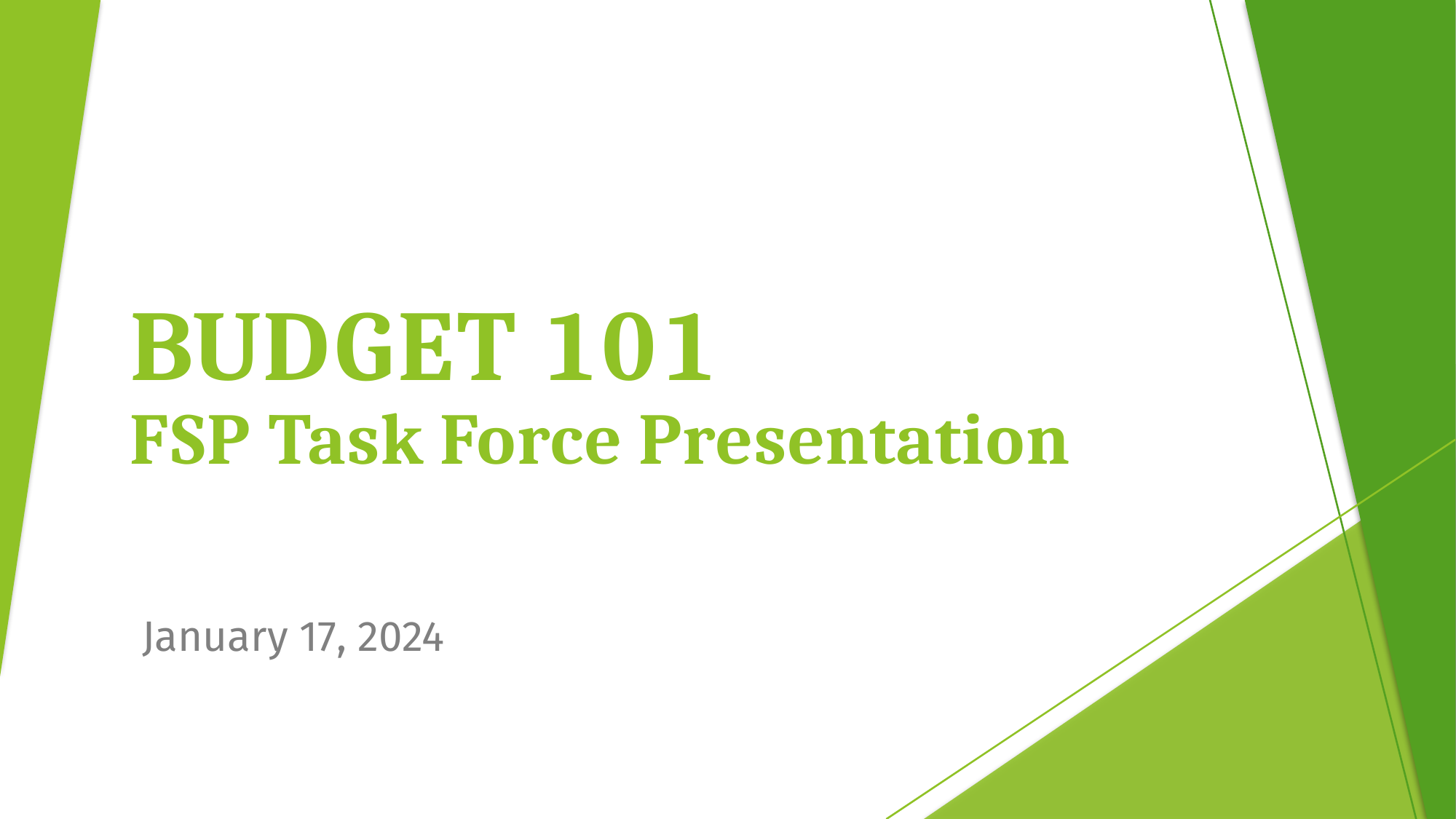

BUDGET 101
FSP Task Force Presentation

   January 17, 2024